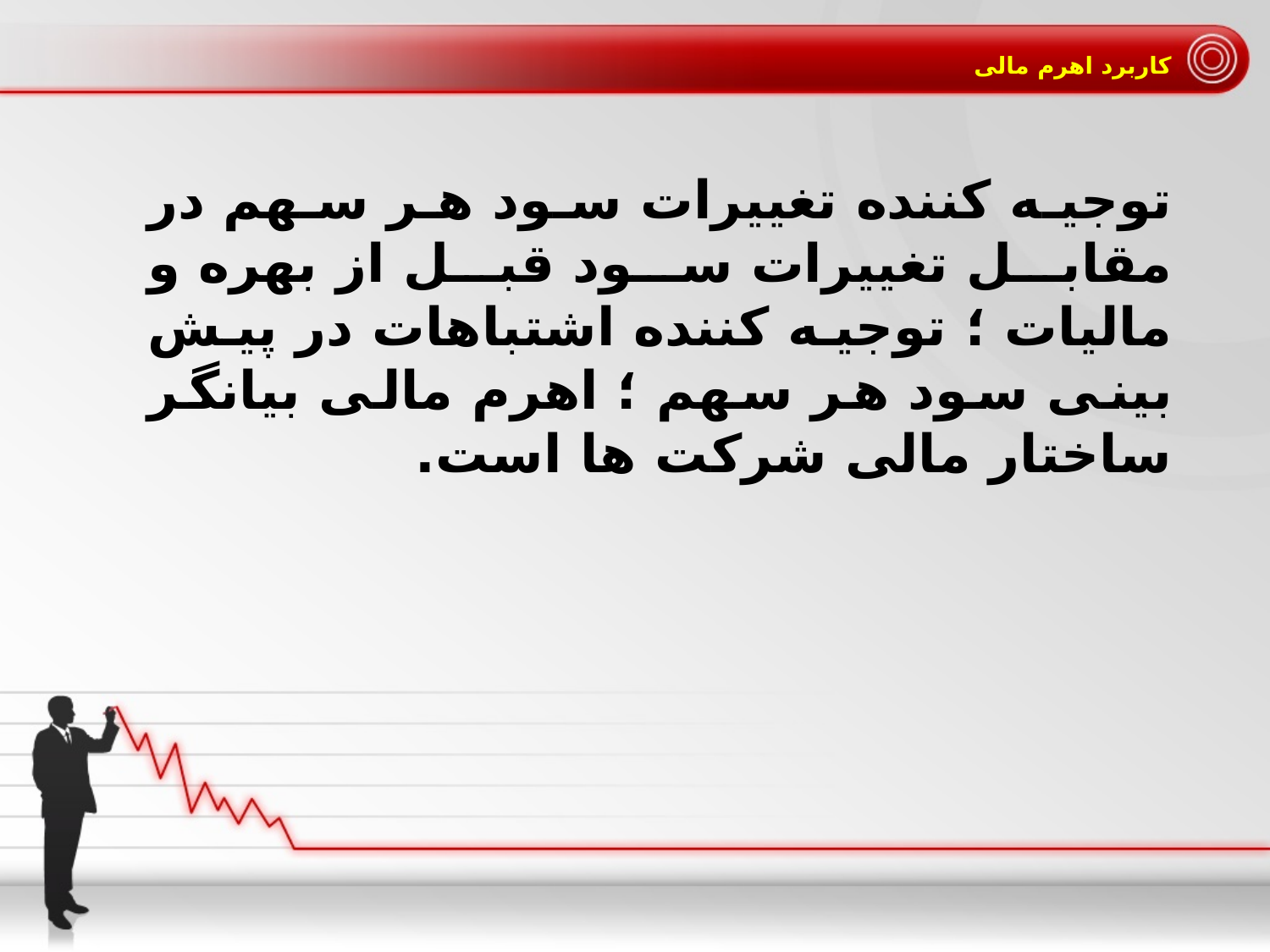

# کاربرد اهرم مالی

توجیه کننده تغییرات سود هر سهم در مقابل تغییرات سود قبل از بهره و مالیات ؛ توجیه کننده اشتباهات در پیش بینی سود هر سهم ؛ اهرم مالی بیانگر ساختار مالی شرکت ها است.